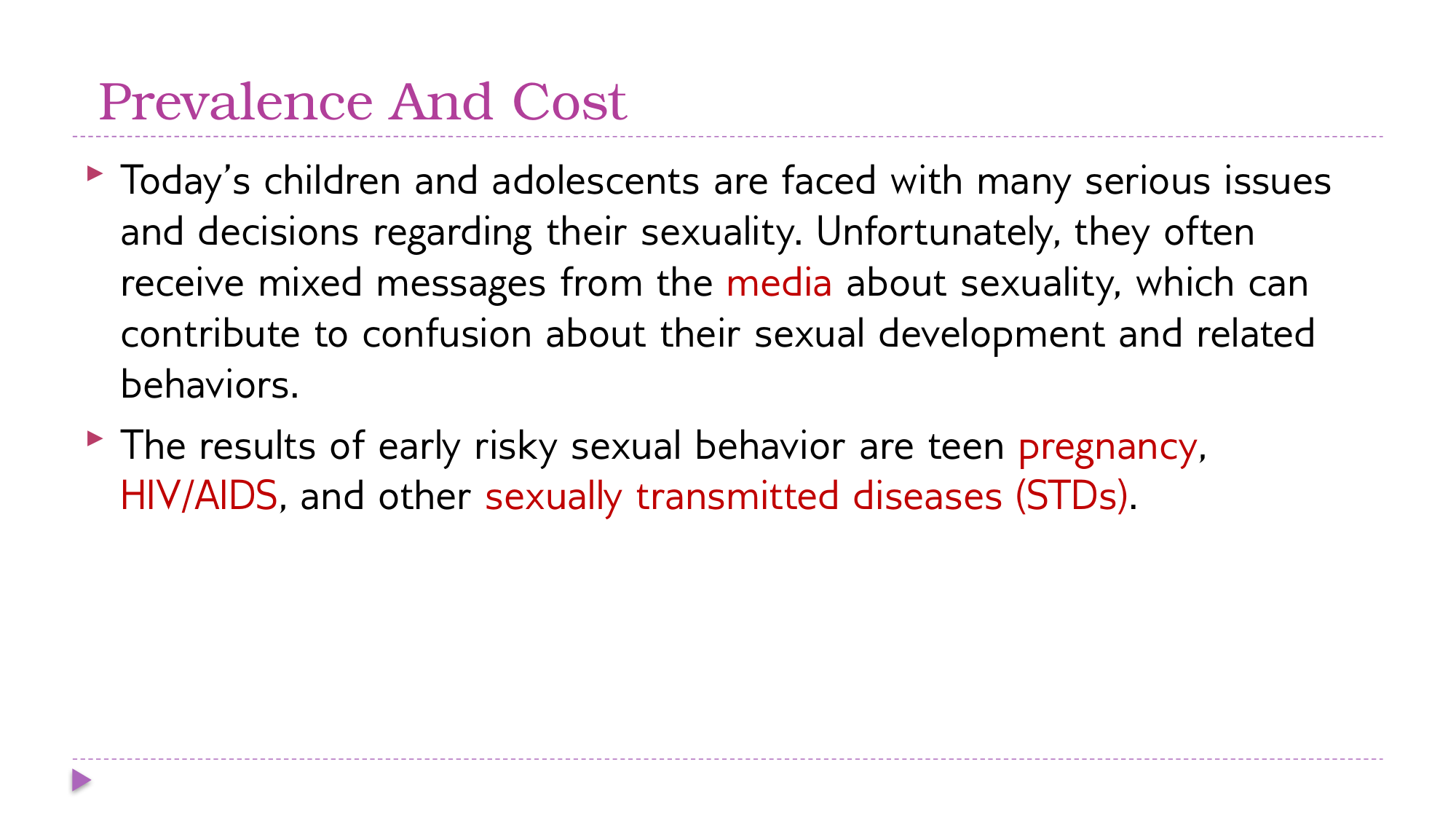

# Prevalence And Cost
Today’s children and adolescents are faced with many serious issues and decisions regarding their sexuality. Unfortunately, they often receive mixed messages from the media about sexuality, which can contribute to confusion about their sexual development and related behaviors.
The results of early risky sexual behavior are teen pregnancy, HIV/AIDS, and other sexually transmitted diseases (STDs).